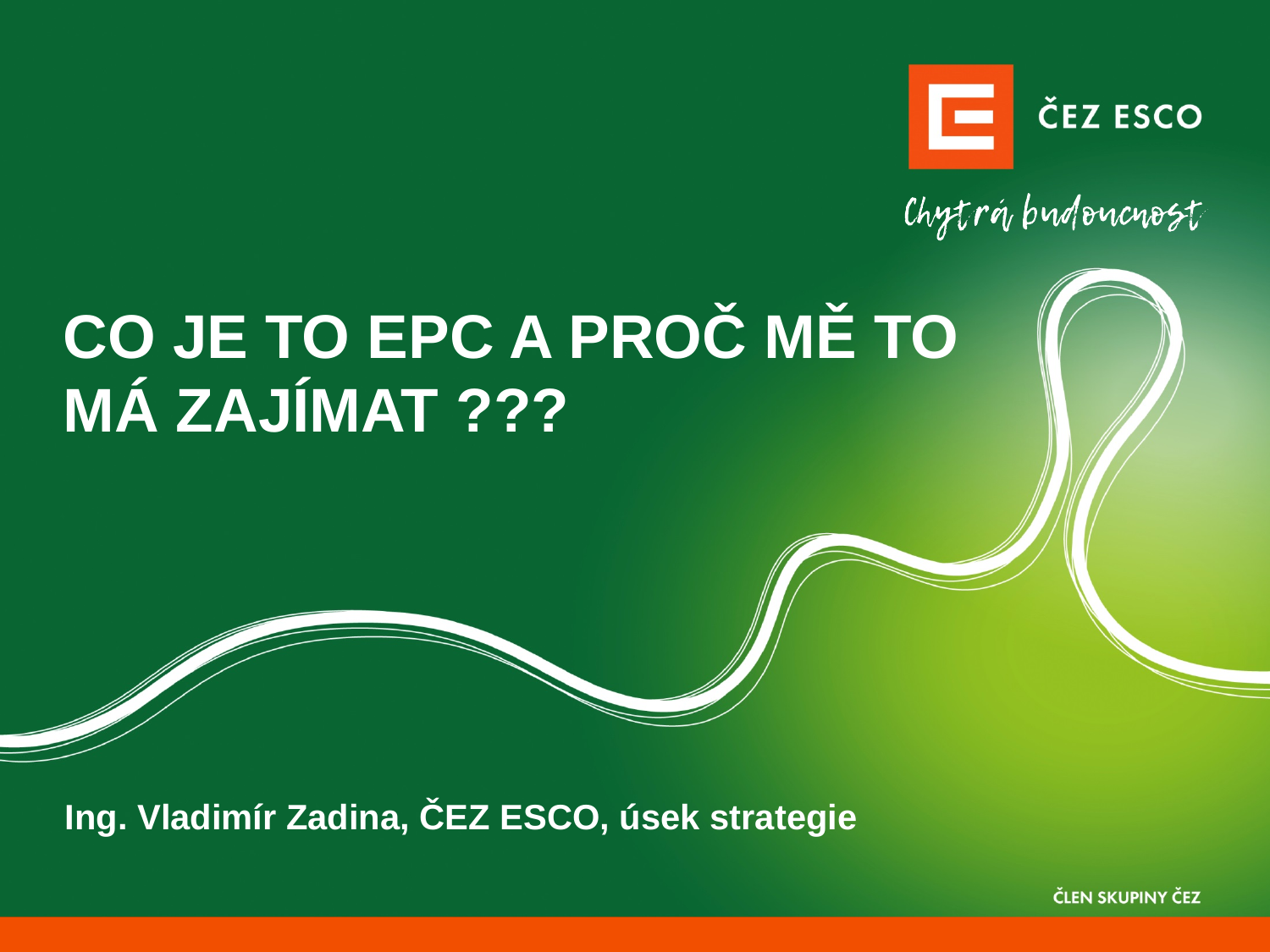

# Co je to EPC a proč mě to má zajímat ???

Ing. Vladimír Zadina, ČEZ ESCO, úsek strategie